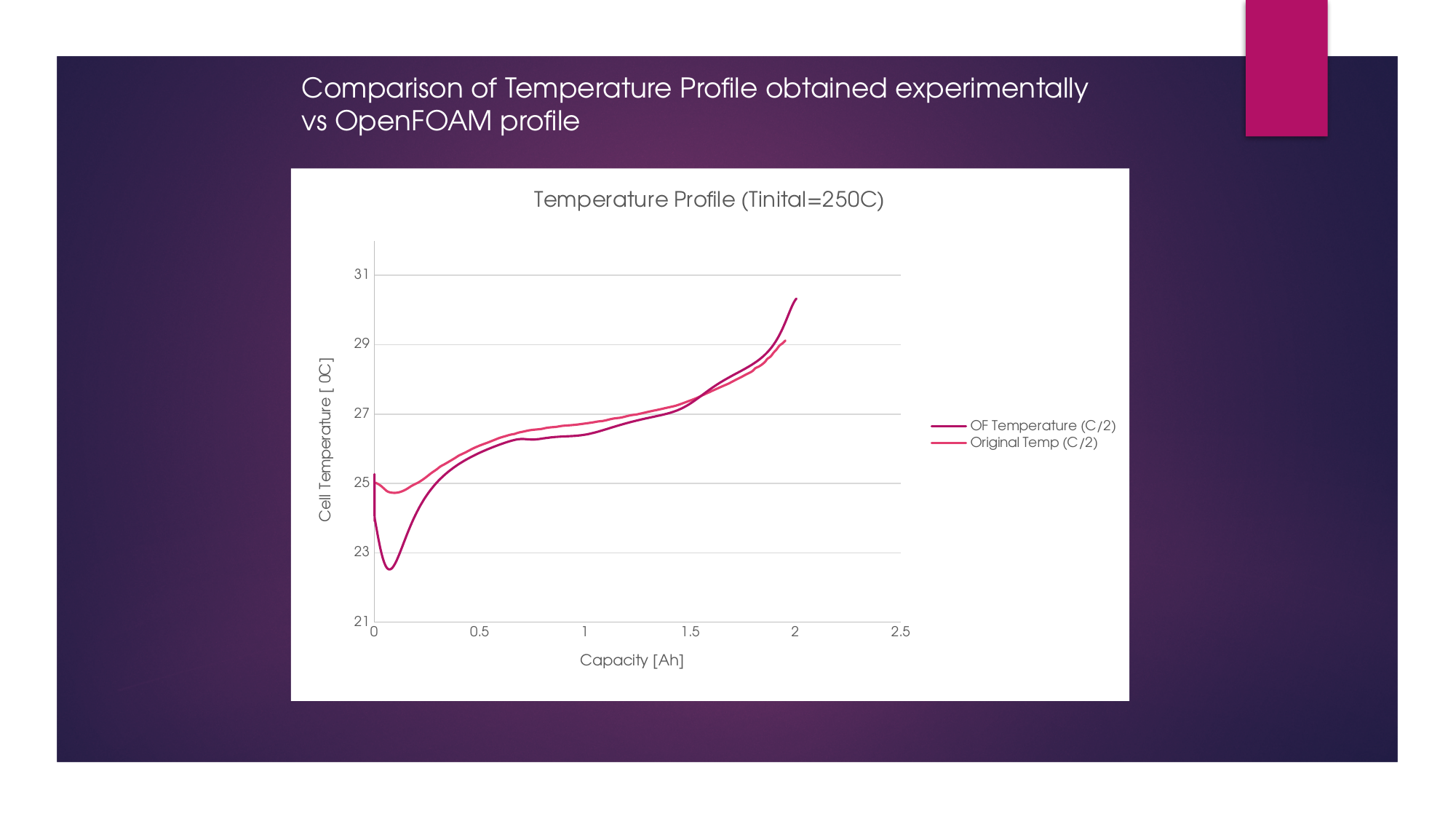

Comparison of Temperature Profile obtained experimentally vs OpenFOAM profile

### Chart: Temperature Profile (Tinital=250C)

| Category | OF Temperature (C/2) | Original Temp (C/2) |
|---|---|---|